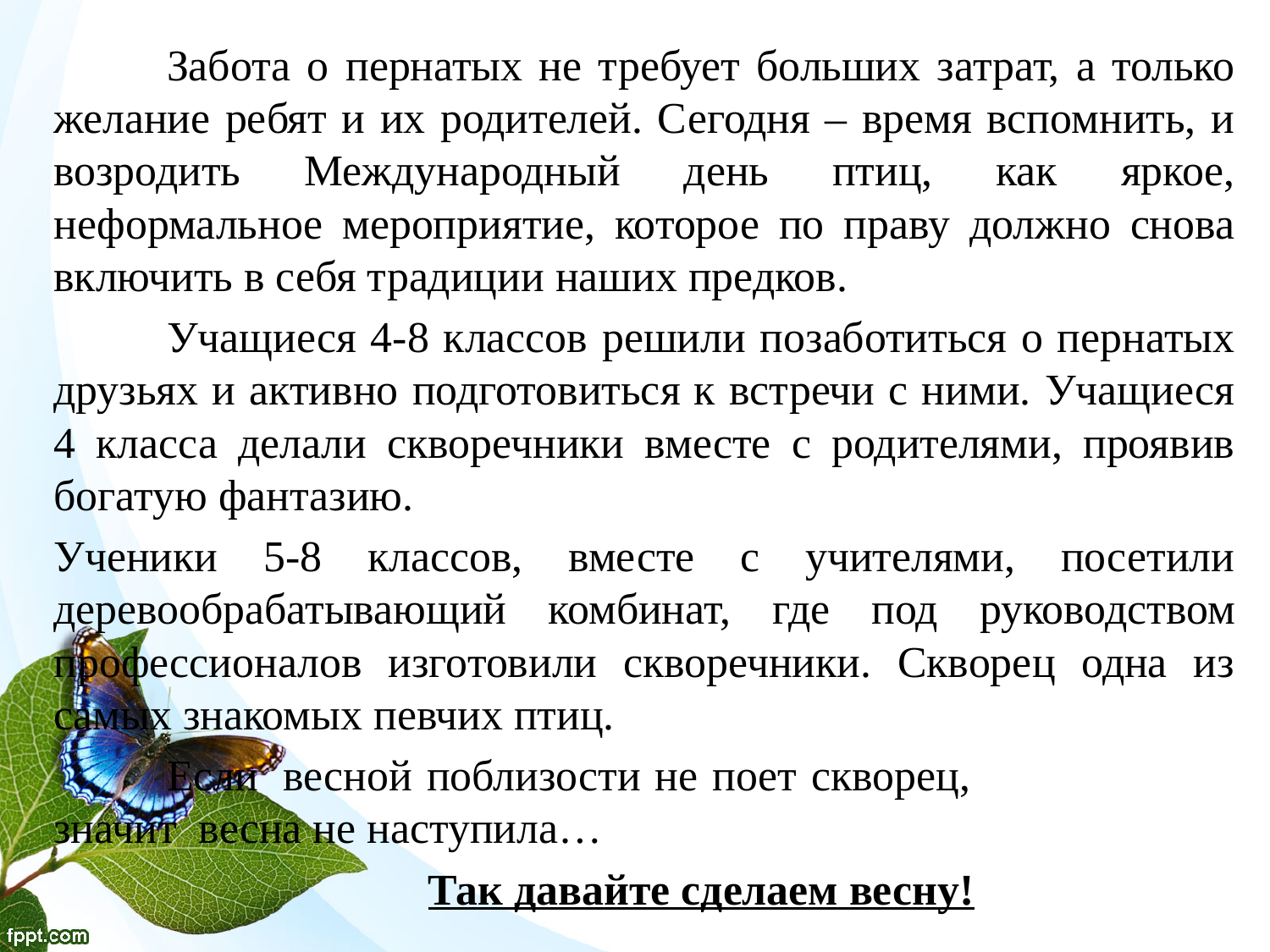

Забота о пернатых не требует больших затрат, а только желание ребят и их родителей. Сегодня – время вспомнить, и возродить Международный день птиц, как яркое, неформальное мероприятие, которое по праву должно снова включить в себя традиции наших предков.
	Учащиеся 4-8 классов решили позаботиться о пернатых друзьях и активно подготовиться к встречи с ними. Учащиеся 4 класса делали скворечники вместе с родителями, проявив богатую фантазию.
Ученики 5-8 классов, вместе с учителями, посетили деревообрабатывающий комбинат, где под руководством профессионалов изготовили скворечники. Скворец одна из самых знакомых певчих птиц.
		Если 	весной поблизости не поет скворец, 		           значит  весна не наступила…
	Так давайте сделаем весну!